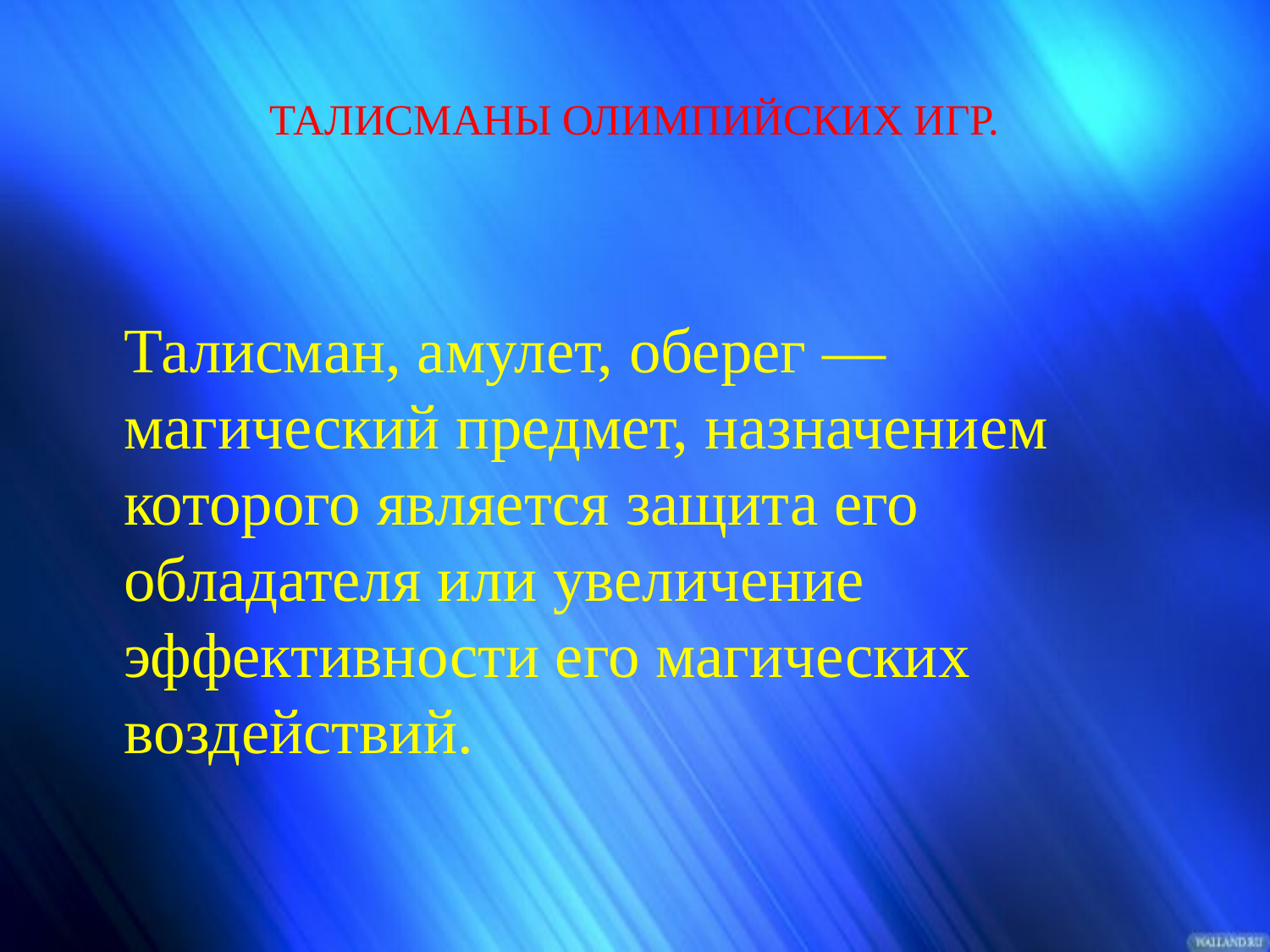

# ТАЛИСМАНЫ ОЛИМПИЙСКИХ ИГР.

	Талисман, амулет, оберег — магический предмет, назначением которого является защита его обладателя или увеличение эффективности его магических воздействий.